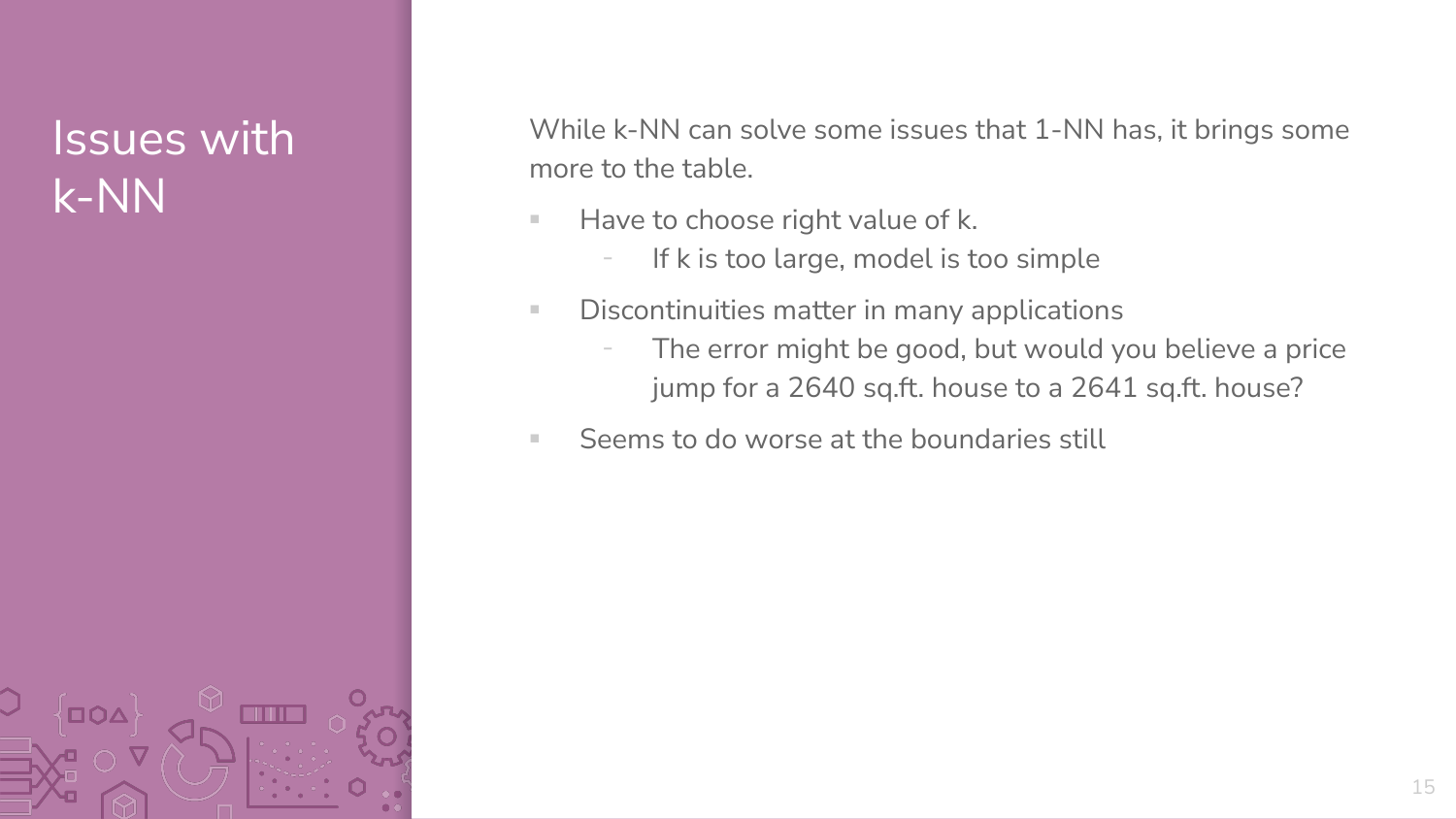

# Issues with k-NN
While k-NN can solve some issues that 1-NN has, it brings some more to the table.
Have to choose right value of k.
If k is too large, model is too simple
Discontinuities matter in many applications
The error might be good, but would you believe a price jump for a 2640 sq.ft. house to a 2641 sq.ft. house?
Seems to do worse at the boundaries still

15